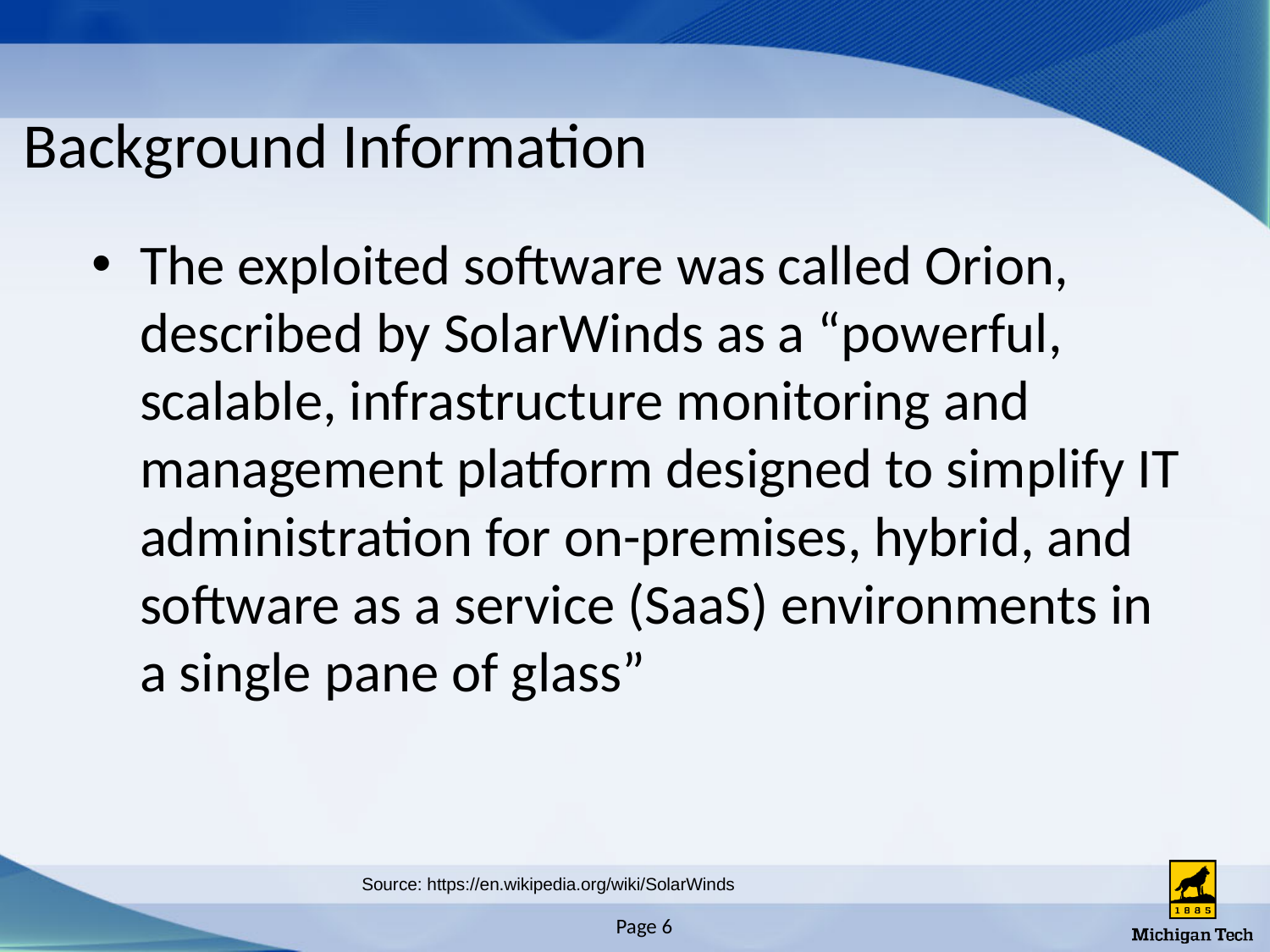

# Background Information
The exploited software was called Orion, described by SolarWinds as a “powerful, scalable, infrastructure monitoring and management platform designed to simplify IT administration for on-premises, hybrid, and software as a service (SaaS) environments in a single pane of glass”
Source: https://en.wikipedia.org/wiki/SolarWinds